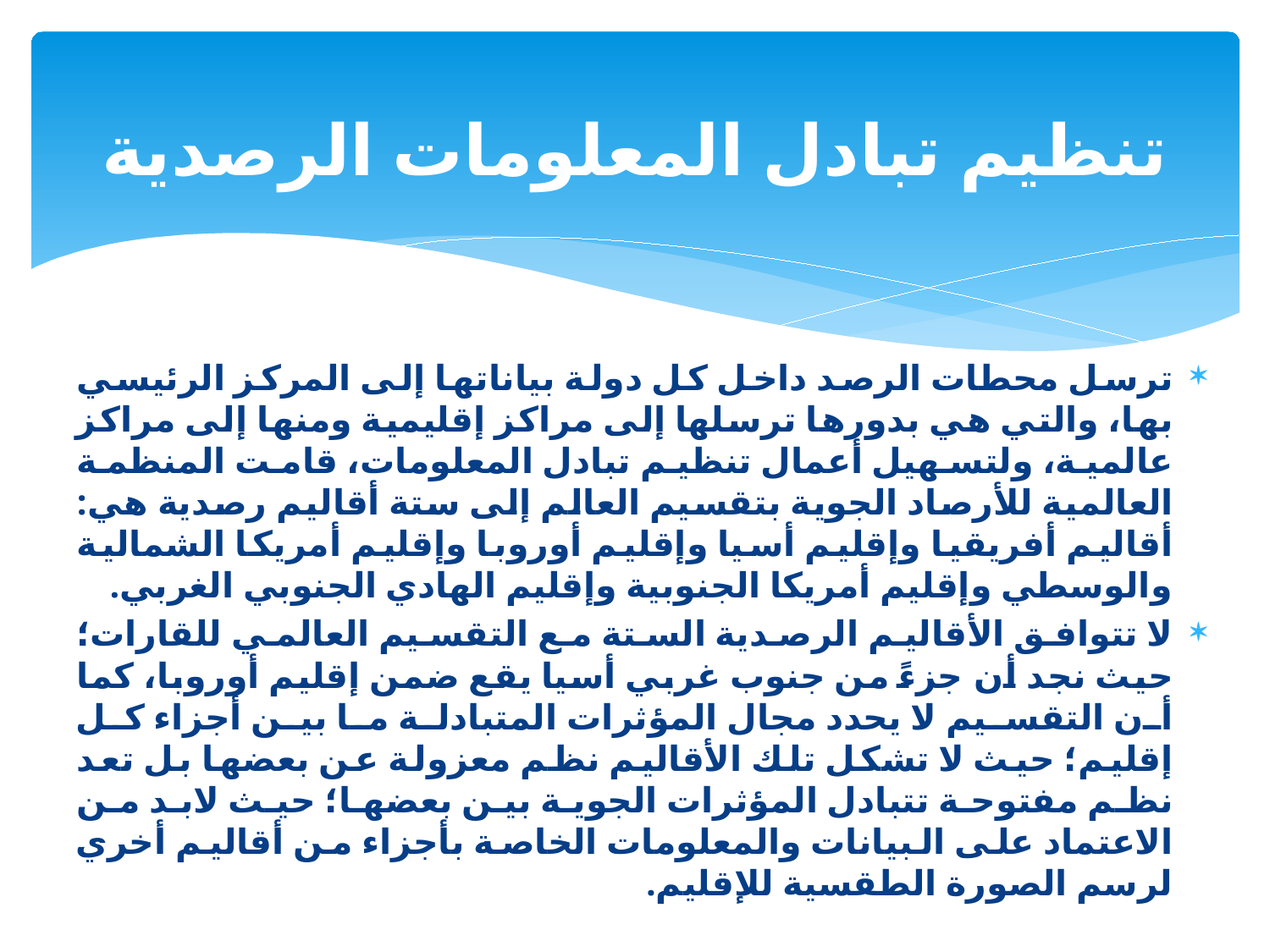

# تنظيم تبادل المعلومات الرصدية
ترسل محطات الرصد داخل كل دولة بياناتها إلى المركز الرئيسي بها، والتي هي بدورها ترسلها إلى مراكز إقليمية ومنها إلى مراكز عالمية، ولتسهيل أعمال تنظيم تبادل المعلومات، قامت المنظمة العالمية للأرصاد الجوية بتقسيم العالم إلى ستة أقاليم رصدية هي: أقاليم أفريقيا وإقليم أسيا وإقليم أوروبا وإقليم أمريكا الشمالية والوسطي وإقليم أمريكا الجنوبية وإقليم الهادي الجنوبي الغربي.
لا تتوافق الأقاليم الرصدية الستة مع التقسيم العالمي للقارات؛ حيث نجد أن جزءً من جنوب غربي أسيا يقع ضمن إقليم أوروبا، كما أن التقسيم لا يحدد مجال المؤثرات المتبادلة ما بين أجزاء كل إقليم؛ حيث لا تشكل تلك الأقاليم نظم معزولة عن بعضها بل تعد نظم مفتوحة تتبادل المؤثرات الجوية بين بعضها؛ حيث لابد من الاعتماد على البيانات والمعلومات الخاصة بأجزاء من أقاليم أخري لرسم الصورة الطقسية للإقليم.